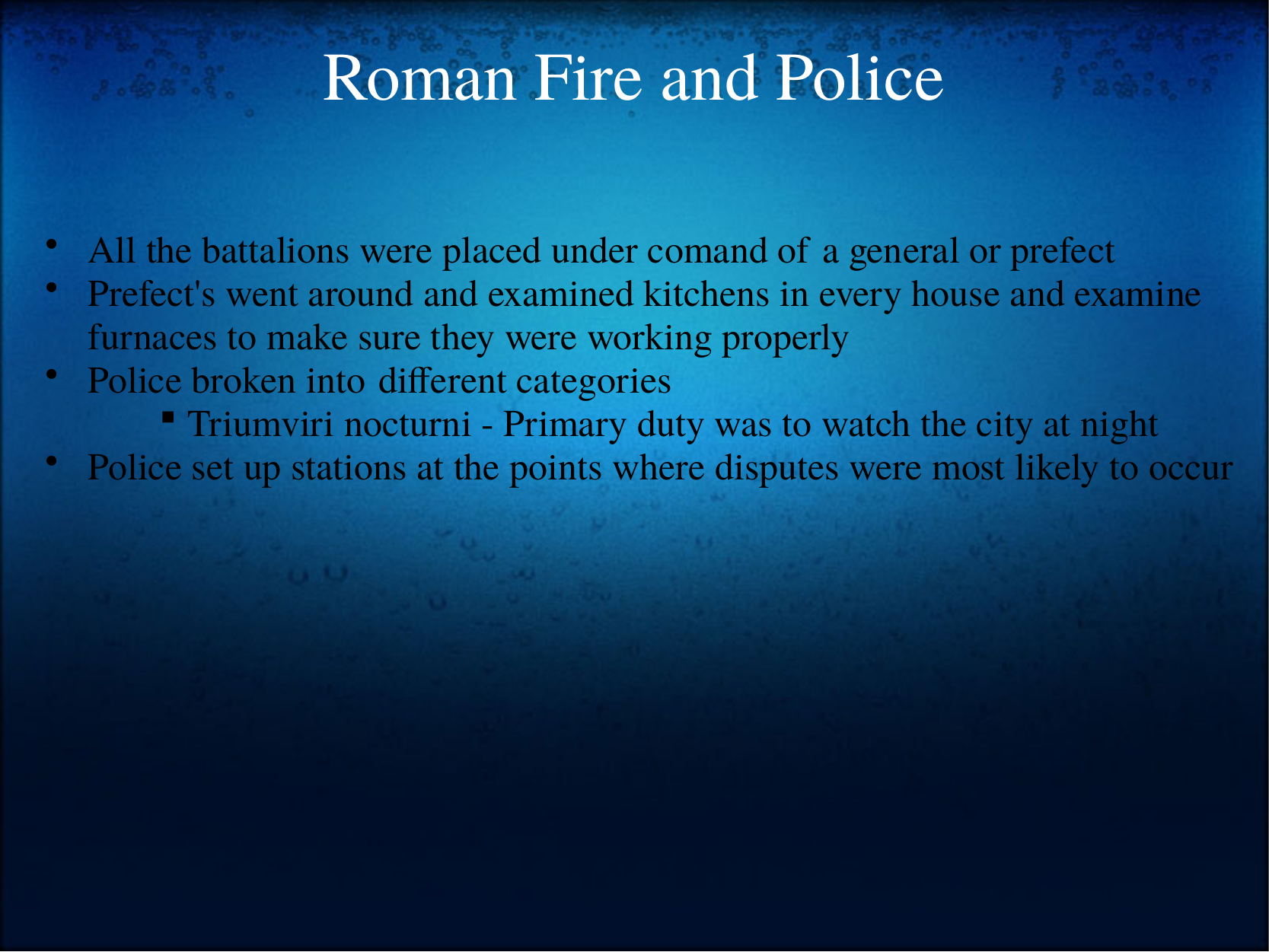

# Roman Fire and Police
All the battalions were placed under comand of a general or prefect
Prefect's went around and examined kitchens in every house and examine furnaces to make sure they were working properly
Police broken into different categories
Triumviri nocturni - Primary duty was to watch the city at night
Police set up stations at the points where disputes were most likely to occur